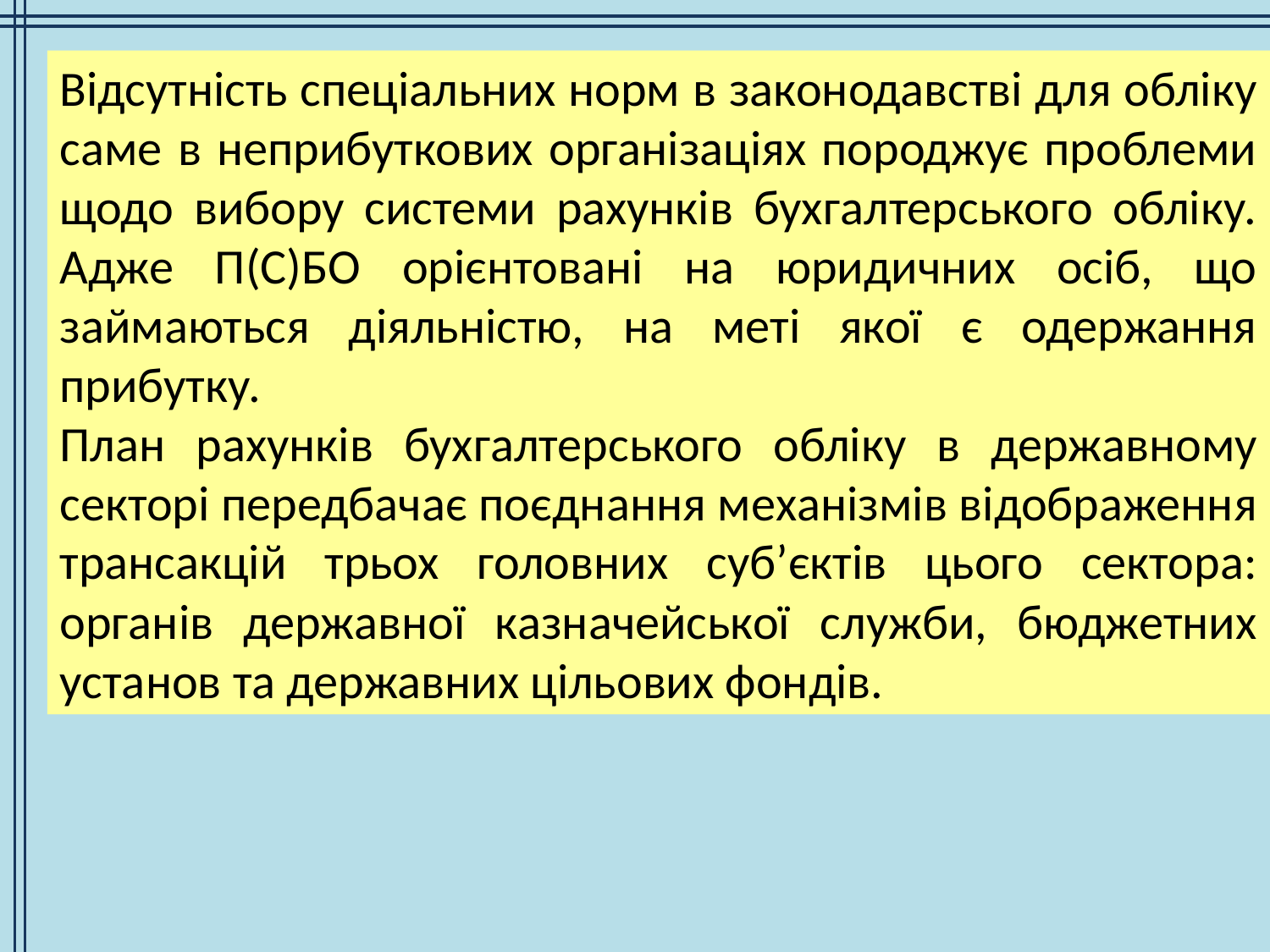

Відсутність спеціальних норм в законодавстві для обліку саме в неприбуткових організаціях породжує проблеми щодо вибору системи рахунків бухгалтерського обліку. Адже П(С)БО орієнтовані на юридичних осіб, що займаються діяльністю, на меті якої є одержання прибутку.
План рахунків бухгалтерського обліку в державному секторі передбачає поєднання механізмів відображення трансакцій трьох головних суб’єктів цього сектора: органів державної казначейської служби, бюджетних установ та державних цільових фондів.